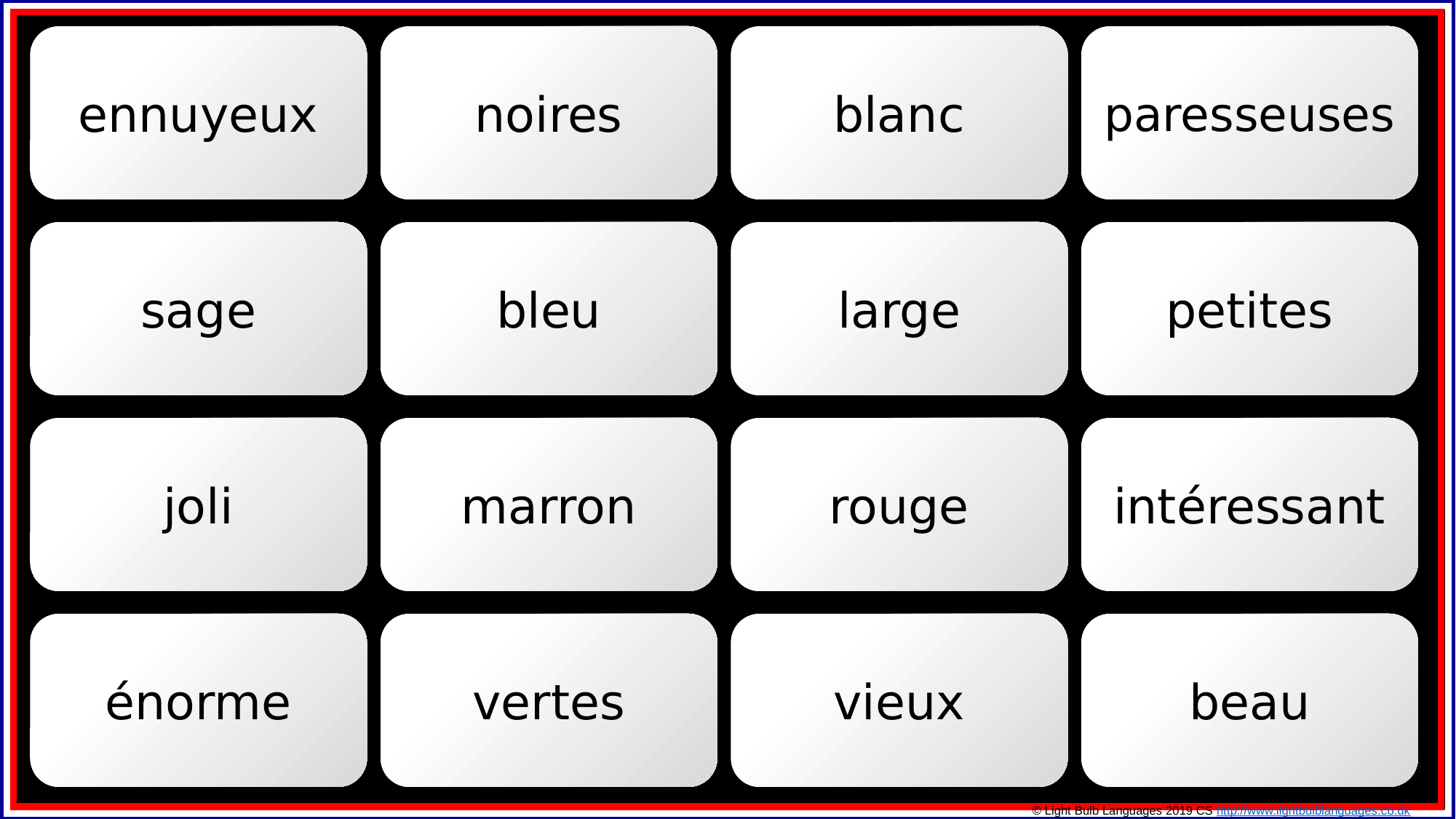

ennuyeux
noires
blanc
paresseuses
sage
bleu
large
petites
joli
marron
rouge
intéressant
énorme
vertes
vieux
beau
© Light Bulb Languages 2019 CS http://www.lightbulblanguages.co.uk